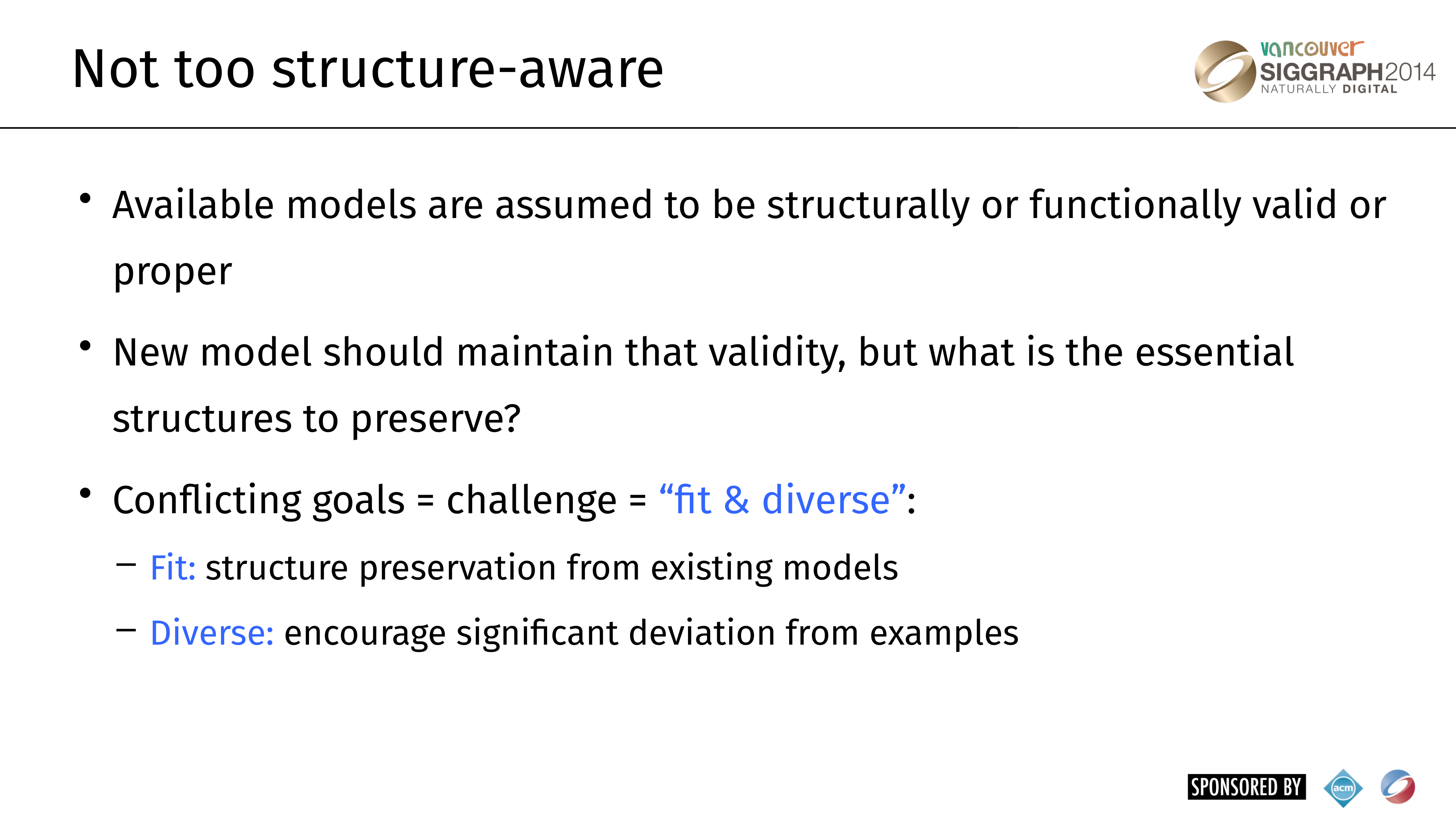

Not too structure-aware

Available models are assumed to be structurally or functionally valid or proper
New model should maintain that validity, but what is the essential structures to preserve?
Conflicting goals = challenge = “fit & diverse”:
Fit: structure preservation from existing models
Diverse: encourage significant deviation from examples